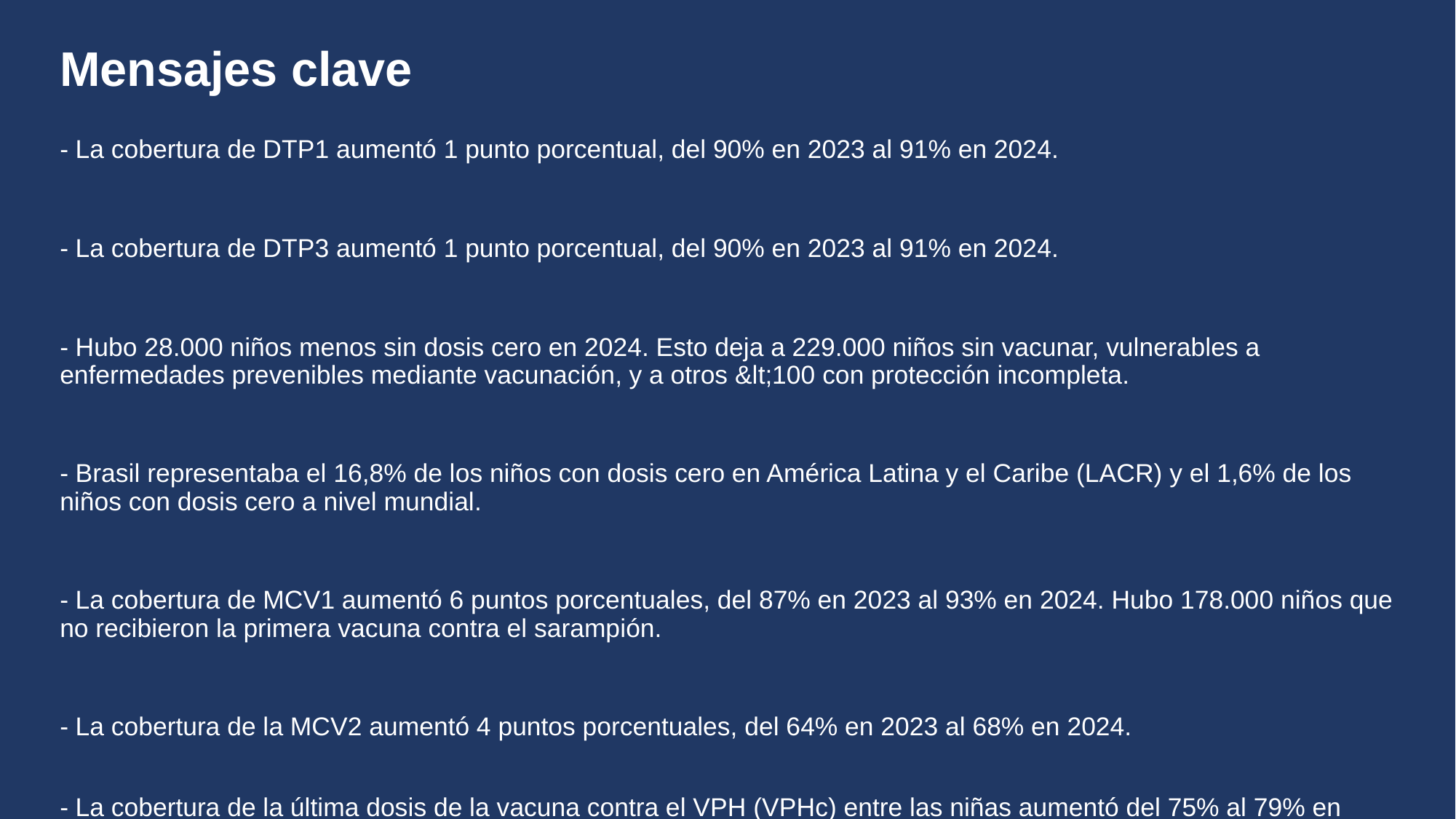

# Mensajes clave
- La cobertura de DTP1 aumentó 1 punto porcentual, del 90% en 2023 al 91% en 2024.

- La cobertura de DTP3 aumentó 1 punto porcentual, del 90% en 2023 al 91% en 2024.

- Hubo 28.000 niños menos sin dosis cero en 2024. Esto deja a 229.000 niños sin vacunar, vulnerables a enfermedades prevenibles mediante vacunación, y a otros &lt;100 con protección incompleta.

- Brasil representaba el 16,8% de los niños con dosis cero en América Latina y el Caribe (LACR) y el 1,6% de los niños con dosis cero a nivel mundial.

- La cobertura de MCV1 aumentó 6 puntos porcentuales, del 87% en 2023 al 93% en 2024. Hubo 178.000 niños que no recibieron la primera vacuna contra el sarampión.

- La cobertura de la MCV2 aumentó 4 puntos porcentuales, del 64% en 2023 al 68% en 2024.

- La cobertura de la última dosis de la vacuna contra el VPH (VPHc) entre las niñas aumentó del 75% al 79% en 2024 debido a la mejora de los resultados del programa.